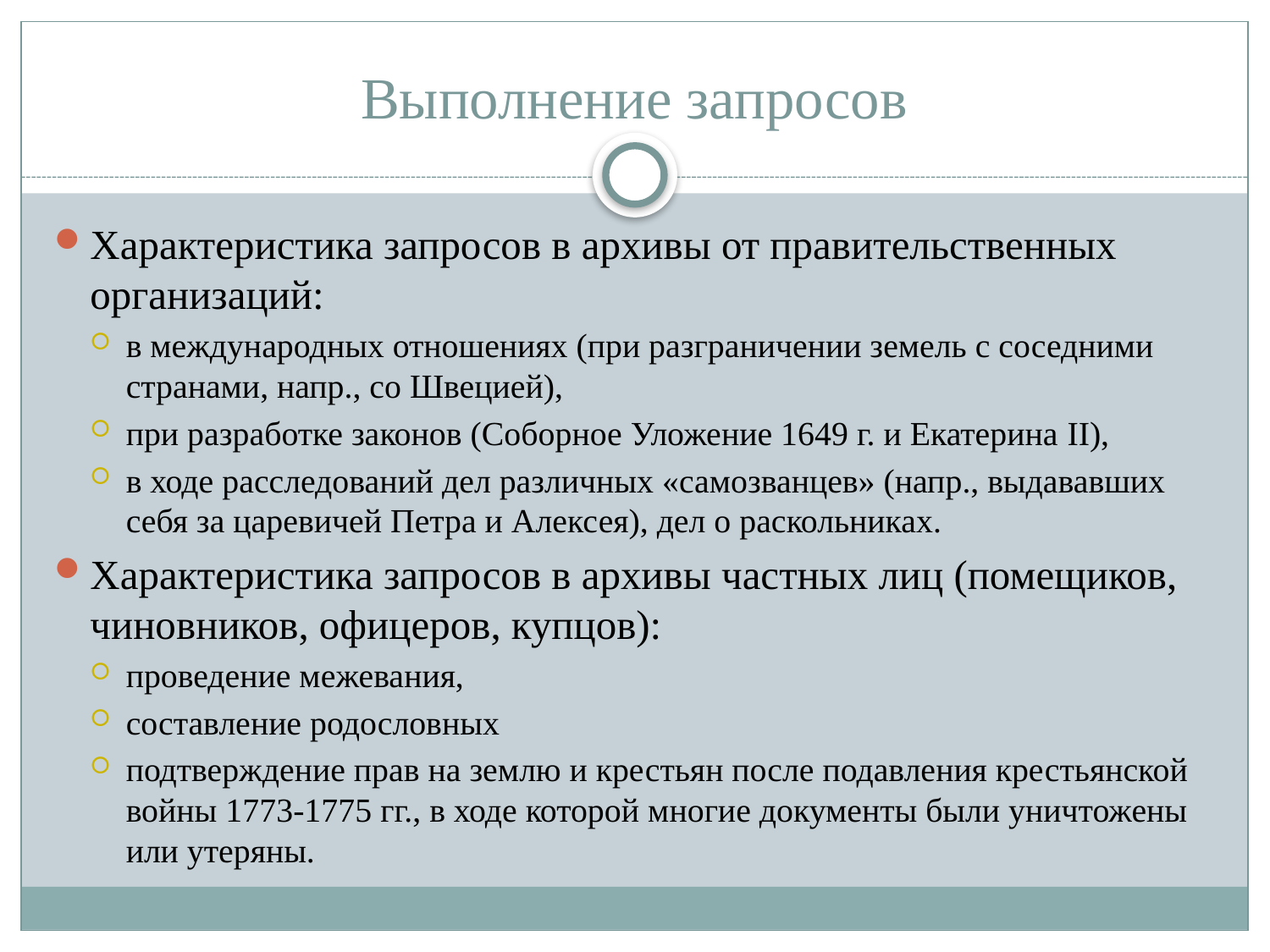

# Выполнение запросов
Характеристика запросов в архивы от правительственных организаций:
в международных отношениях (при разграничении земель с соседними странами, напр., со Швецией),
при разработке законов (Соборное Уложение 1649 г. и Екатерина II),
в ходе расследований дел различных «самозванцев» (напр., выдававших себя за царевичей Петра и Алексея), дел о раскольниках.
Характеристика запросов в архивы частных лиц (помещиков, чиновников, офицеров, купцов):
проведение межевания,
составление родословных
подтверждение прав на землю и крестьян после подавления крестьянской войны 1773-1775 гг., в ходе которой многие документы были уничтожены или утеряны.